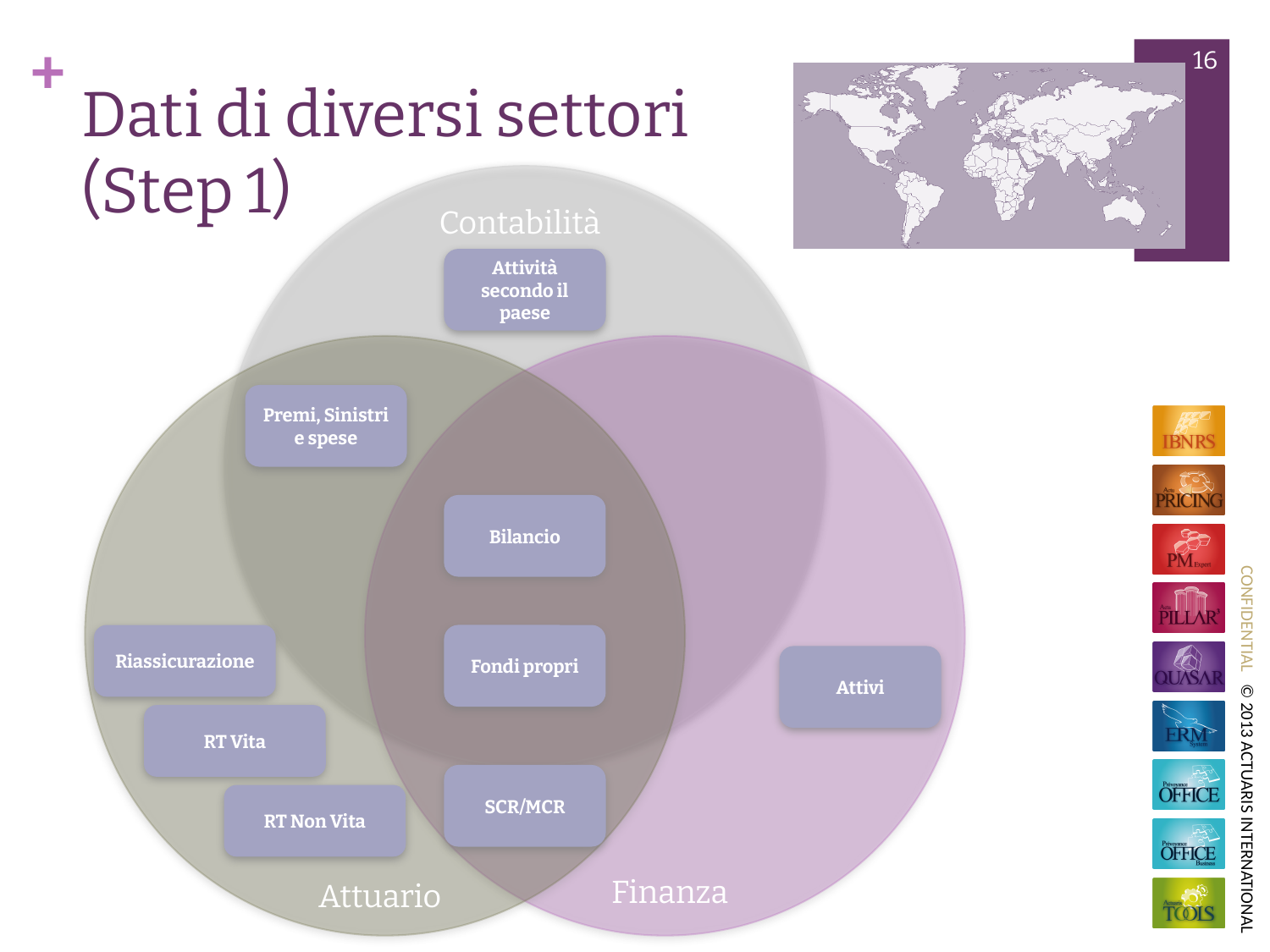

16
# Dati di diversi settori (Step 1)

Contabilità
Attività secondo il paese

Premi, Sinistri e spese
Bilancio
Fondi propri
Riassicurazione
Attivi
RT Vita
SCR/MCR
RT Non Vita
Finanza
Attuario